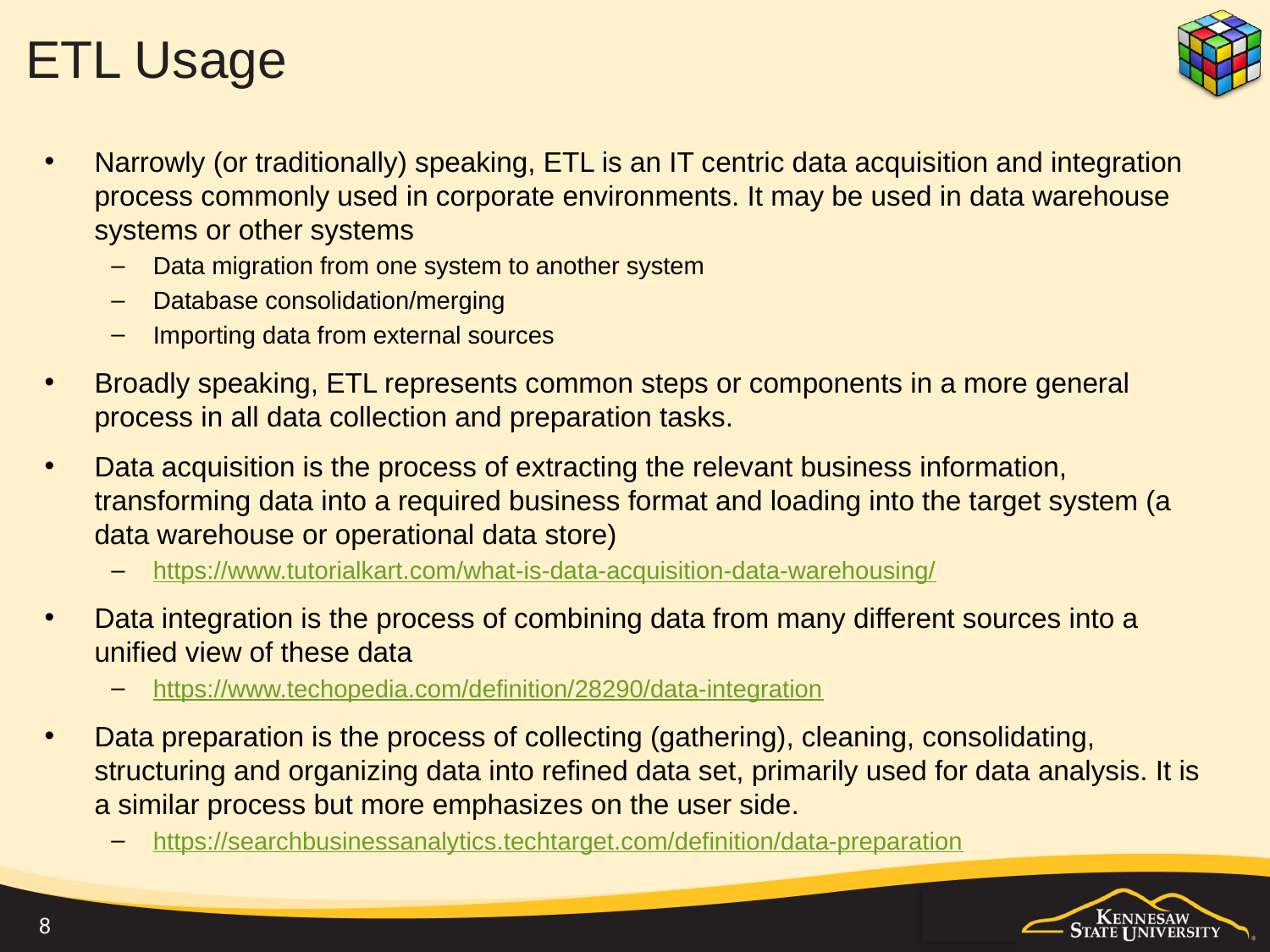

# ETL Usage
Narrowly (or traditionally) speaking, ETL is an IT centric data acquisition and integration process commonly used in corporate environments. It may be used in data warehouse systems or other systems
Data migration from one system to another system
Database consolidation/merging
Importing data from external sources
Broadly speaking, ETL represents common steps or components in a more general process in all data collection and preparation tasks.
Data acquisition is the process of extracting the relevant business information, transforming data into a required business format and loading into the target system (a data warehouse or operational data store)
https://www.tutorialkart.com/what-is-data-acquisition-data-warehousing/
Data integration is the process of combining data from many different sources into a unified view of these data
https://www.techopedia.com/definition/28290/data-integration
Data preparation is the process of collecting (gathering), cleaning, consolidating, structuring and organizing data into refined data set, primarily used for data analysis. It is a similar process but more emphasizes on the user side.
https://searchbusinessanalytics.techtarget.com/definition/data-preparation
8